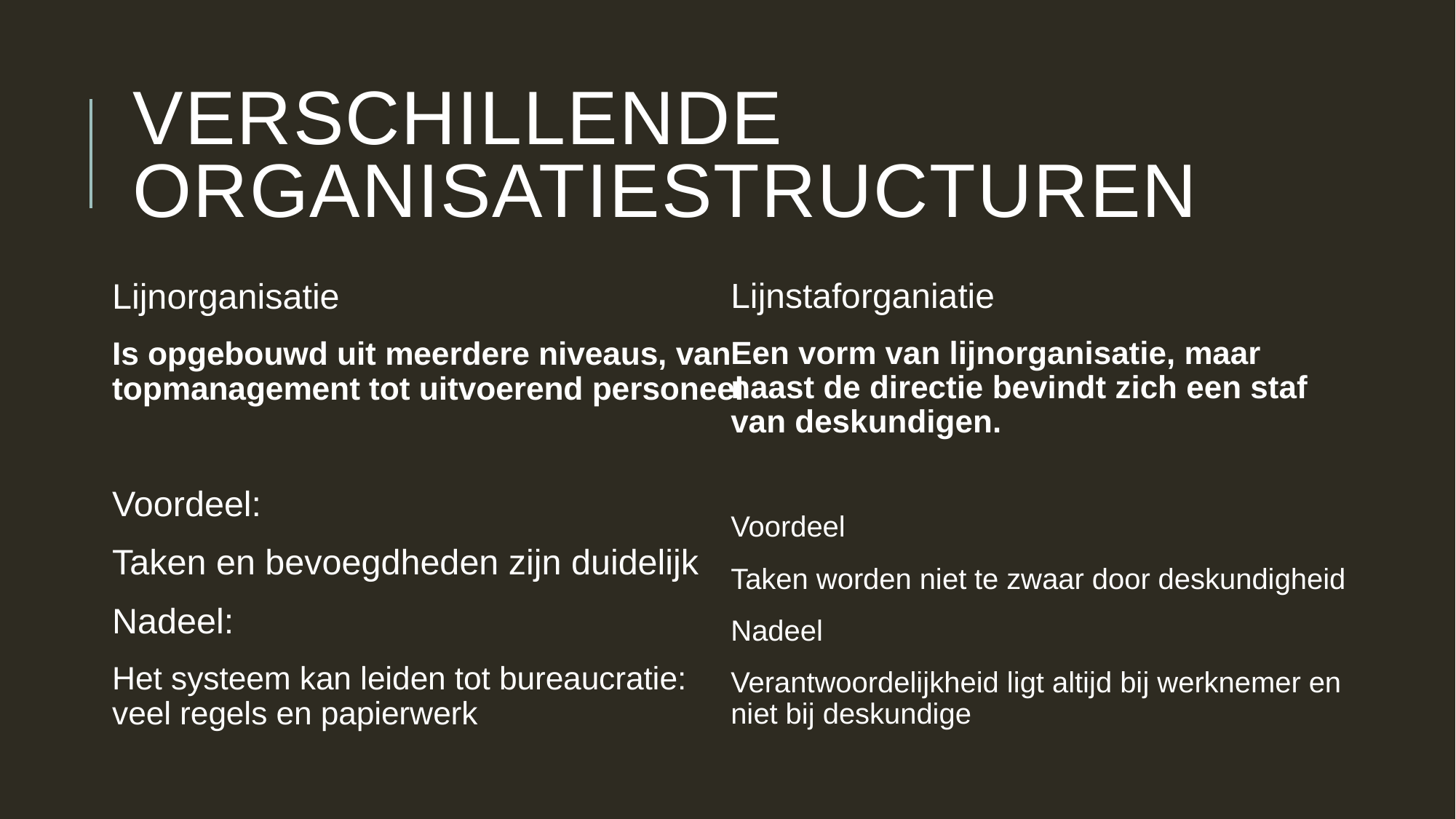

# Verschillende organisatiestructuren
Lijnorganisatie
Is opgebouwd uit meerdere niveaus, van topmanagement tot uitvoerend personeel

Voordeel:
Taken en bevoegdheden zijn duidelijk
Nadeel:
Het systeem kan leiden tot bureaucratie: veel regels en papierwerk
Lijnstaforganiatie
Een vorm van lijnorganisatie, maar naast de directie bevindt zich een staf van deskundigen.

Voordeel
Taken worden niet te zwaar door deskundigheid
Nadeel
Verantwoordelijkheid ligt altijd bij werknemer en niet bij deskundige